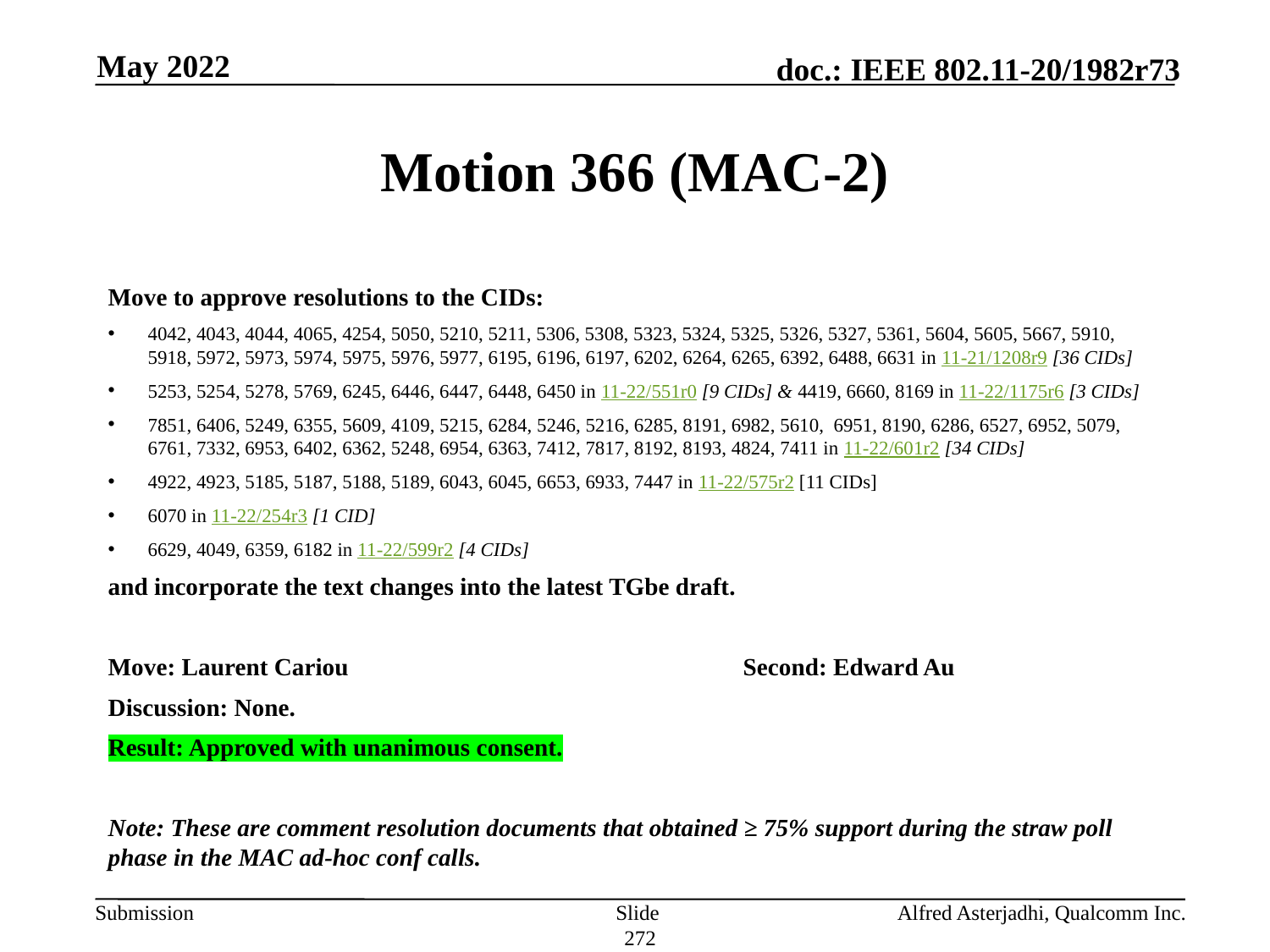

May 2022
# Motion 366 (MAC-2)
Move to approve resolutions to the CIDs:
4042, 4043, 4044, 4065, 4254, 5050, 5210, 5211, 5306, 5308, 5323, 5324, 5325, 5326, 5327, 5361, 5604, 5605, 5667, 5910, 5918, 5972, 5973, 5974, 5975, 5976, 5977, 6195, 6196, 6197, 6202, 6264, 6265, 6392, 6488, 6631 in 11-21/1208r9 [36 CIDs]
5253, 5254, 5278, 5769, 6245, 6446, 6447, 6448, 6450 in 11-22/551r0 [9 CIDs] & 4419, 6660, 8169 in 11-22/1175r6 [3 CIDs]
7851, 6406, 5249, 6355, 5609, 4109, 5215, 6284, 5246, 5216, 6285, 8191, 6982, 5610,  6951, 8190, 6286, 6527, 6952, 5079, 6761, 7332, 6953, 6402, 6362, 5248, 6954, 6363, 7412, 7817, 8192, 8193, 4824, 7411 in 11-22/601r2 [34 CIDs]
4922, 4923, 5185, 5187, 5188, 5189, 6043, 6045, 6653, 6933, 7447 in 11-22/575r2 [11 CIDs]
6070 in 11-22/254r3 [1 CID]
6629, 4049, 6359, 6182 in 11-22/599r2 [4 CIDs]
and incorporate the text changes into the latest TGbe draft.

Move: Laurent Cariou				Second: Edward Au
Discussion: None.
Result: Approved with unanimous consent.

Note: These are comment resolution documents that obtained ≥ 75% support during the straw poll phase in the MAC ad-hoc conf calls.

Slide 272
Alfred Asterjadhi, Qualcomm Inc.